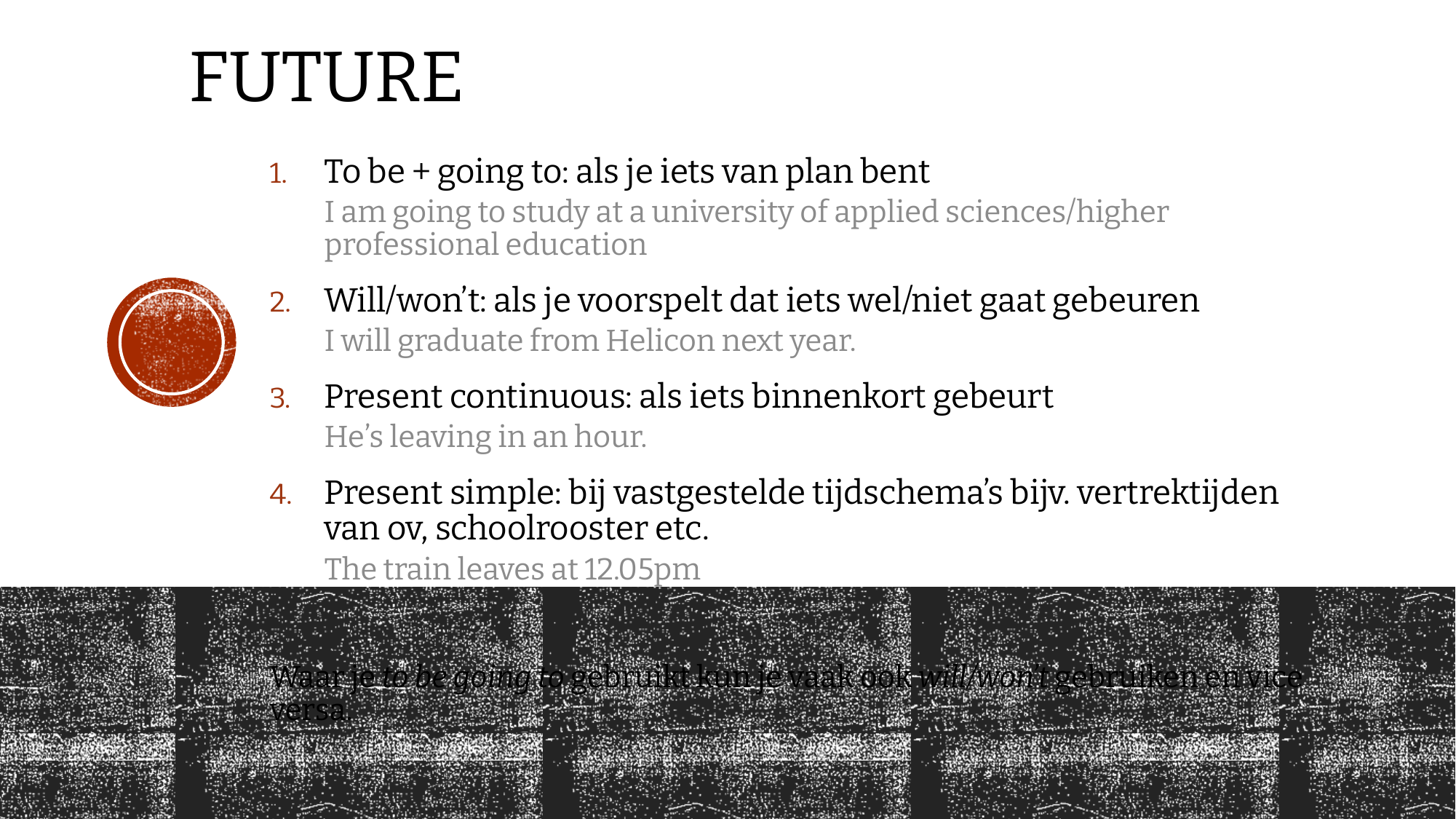

# future
To be + going to: als je iets van plan bent
I am going to study at a university of applied sciences/higher professional education
Will/won’t: als je voorspelt dat iets wel/niet gaat gebeuren
I will graduate from Helicon next year.
Present continuous: als iets binnenkort gebeurt
He’s leaving in an hour.
Present simple: bij vastgestelde tijdschema’s bijv. vertrektijden van ov, schoolrooster etc.
The train leaves at 12.05pm

Waar je to be going to gebruikt kun je vaak ook will/won’t gebruiken en vice versa.